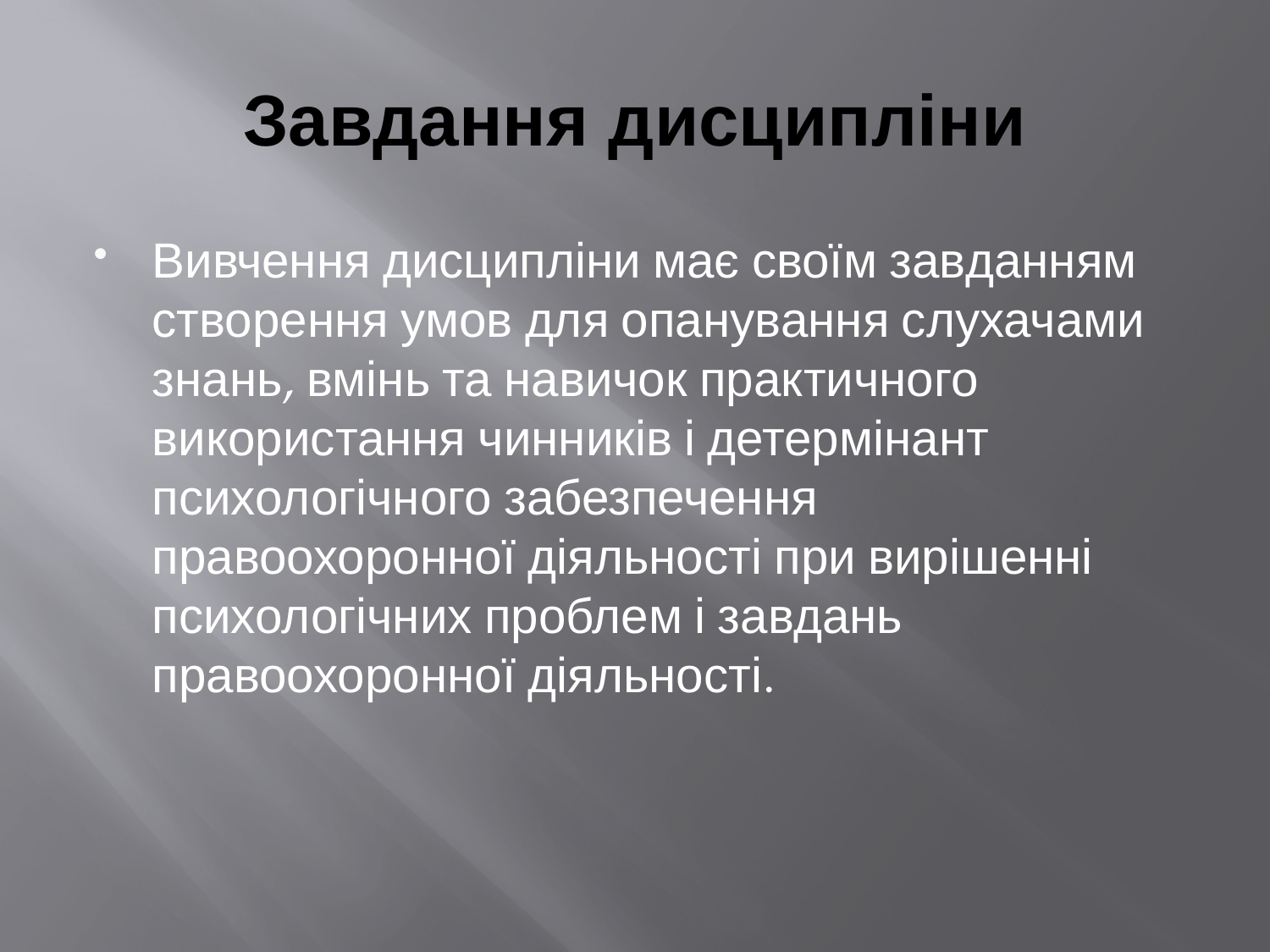

# Завдання дисципліни
Вивчення дисципліни має своїм завданням створення умов для опанування слухачами знань, вмінь та навичок практичного використання чинників і детермінант психологічного забезпечення правоохоронної діяльності при вирішенні психологічних проблем і завдань правоохоронної діяльності.